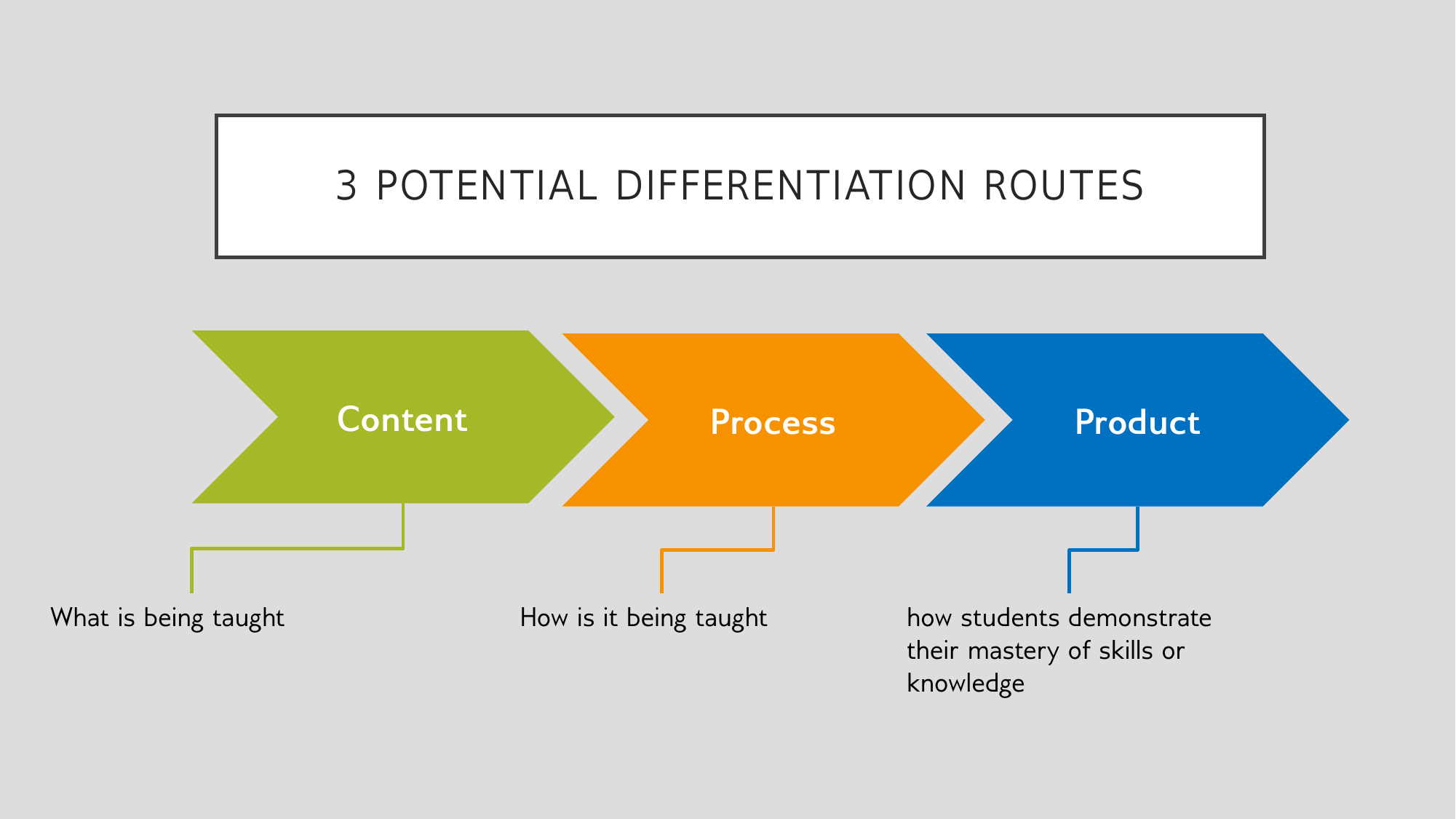

# 3 potential differentiation routes
Content
Process
Product
What is being taught
How is it being taught
how students demonstrate their mastery of skills or knowledge